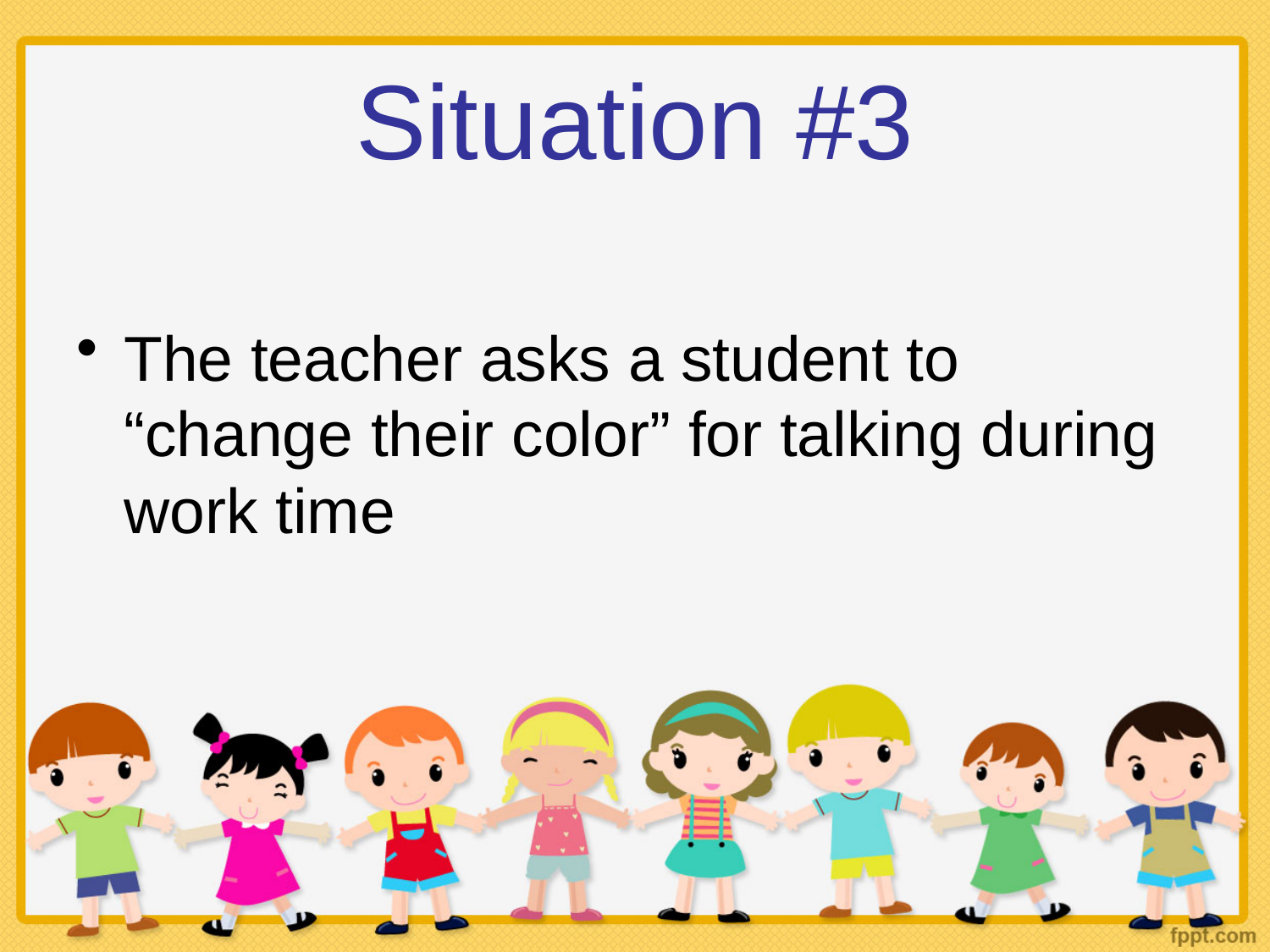

# Situation #3

The teacher asks a student to “change their color” for talking during work time